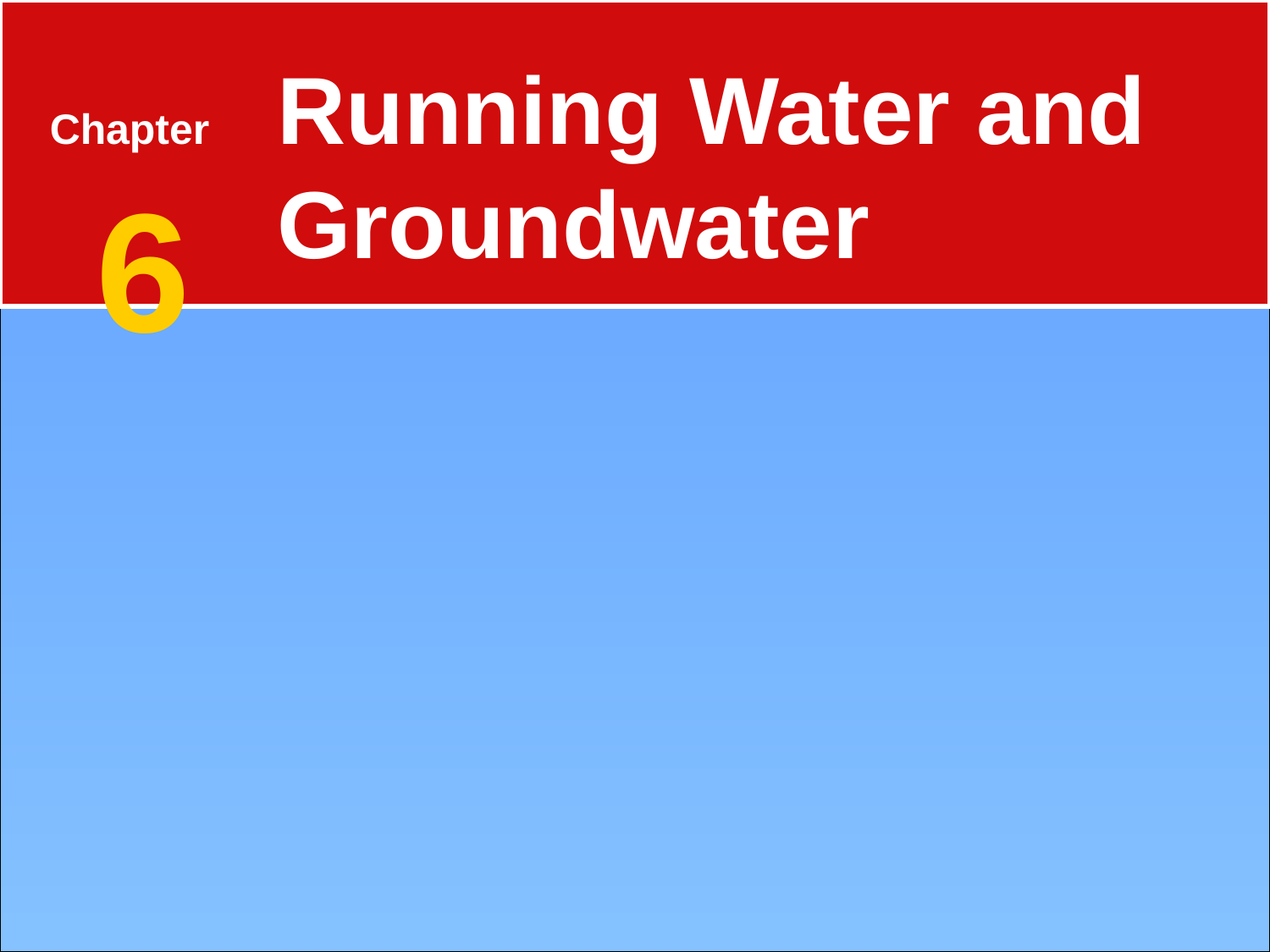

# Chapter 6
Running Water and Groundwater